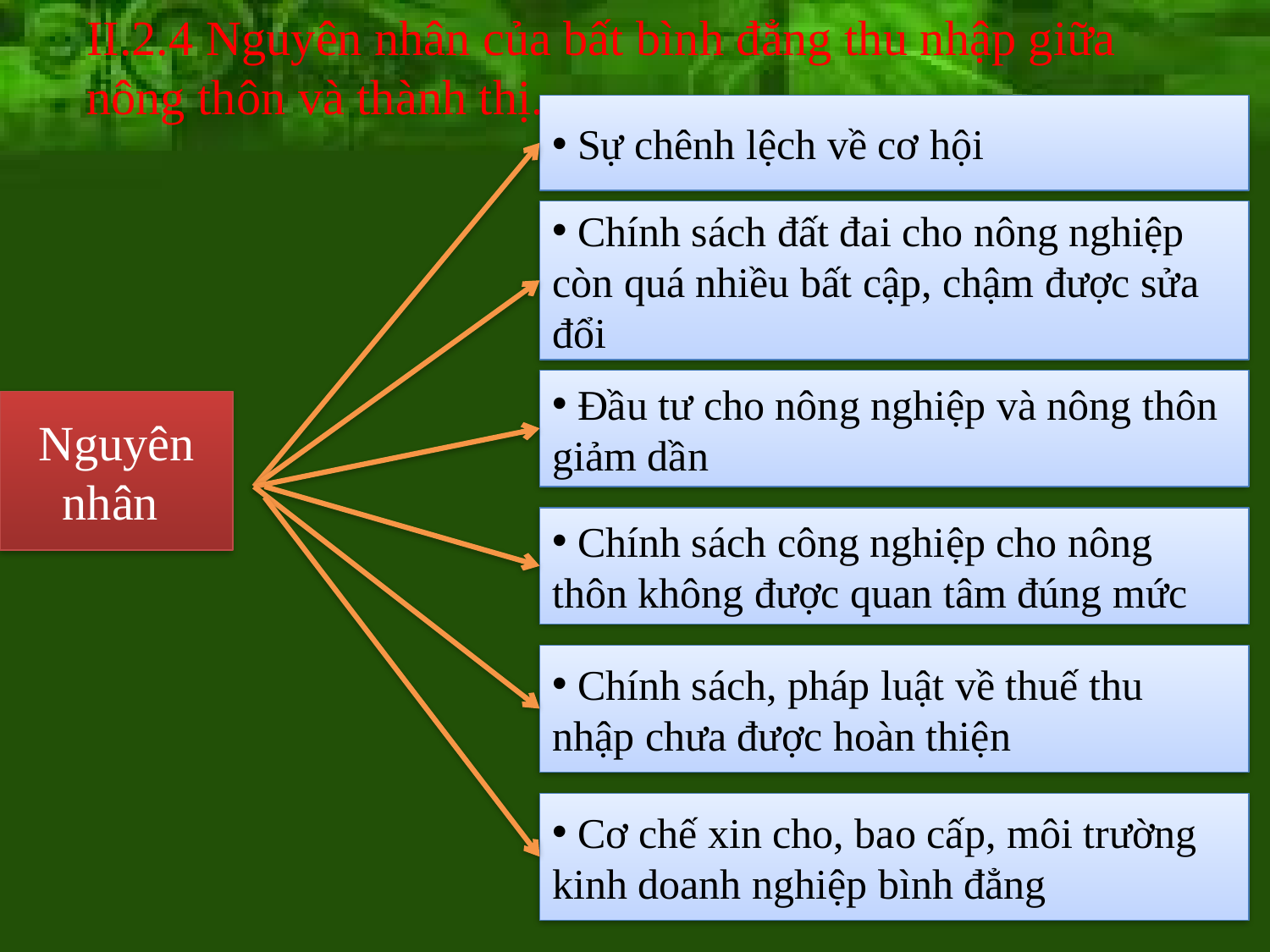

II.2.4 Nguyên nhân của bất bình đẳng thu nhập giữa nông thôn và thành thị.
 Sự chênh lệch về cơ hội
 Chính sách đất đai cho nông nghiệp còn quá nhiều bất cập, chậm được sửa đổi
 Đầu tư cho nông nghiệp và nông thôn giảm dần
Nguyên nhân
 Chính sách công nghiệp cho nông thôn không được quan tâm đúng mức
 Chính sách, pháp luật về thuế thu nhập chưa được hoàn thiện
 Cơ chế xin cho, bao cấp, môi trường kinh doanh nghiệp bình đẳng